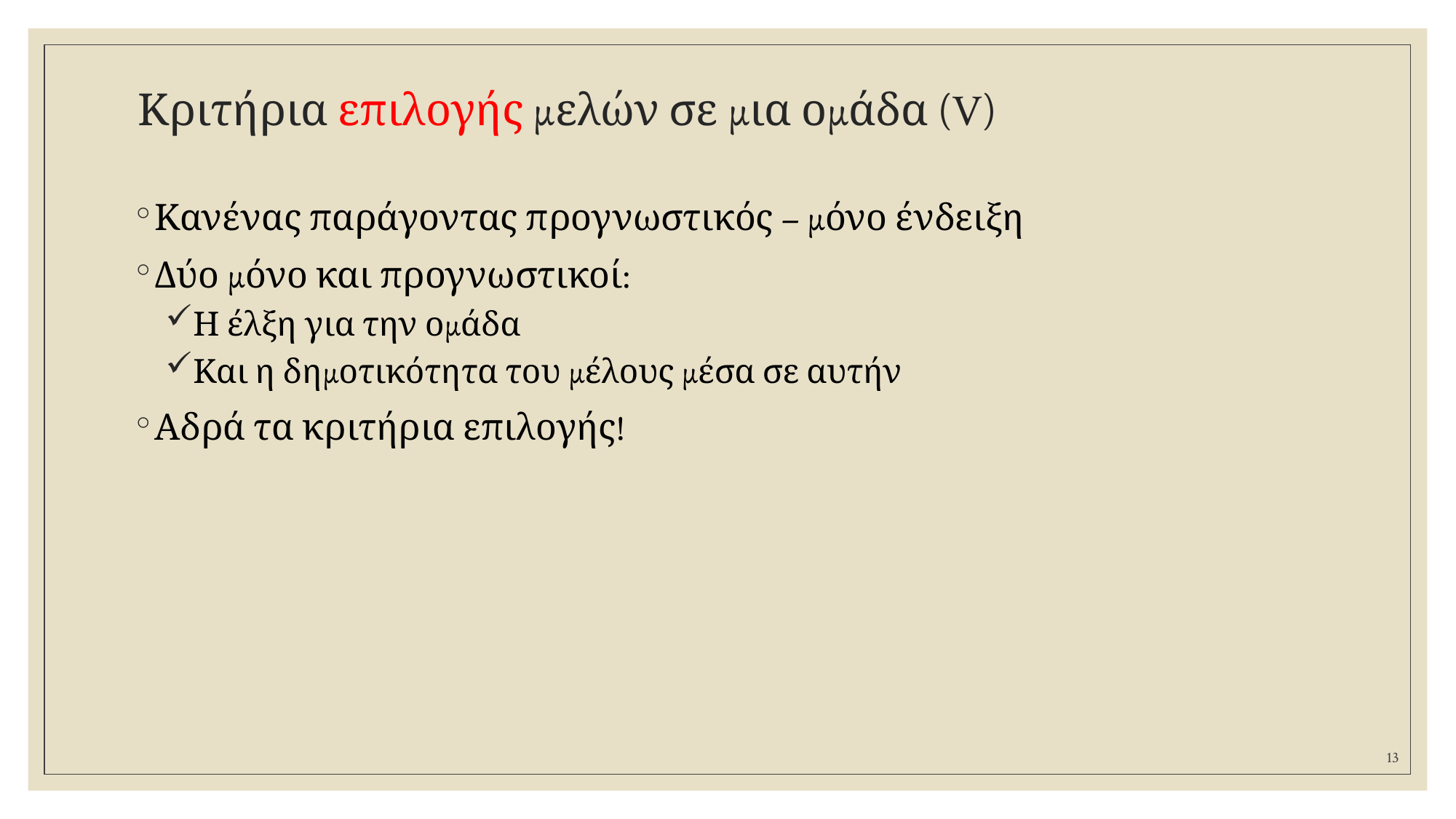

# Κριτήρια επιλογής μελών σε μια ομάδα (V)
Κανένας παράγοντας προγνωστικός – μόνο ένδειξη
Δύο μόνο και προγνωστικοί:
Η έλξη για την ομάδα
Και η δημοτικότητα του μέλους μέσα σε αυτήν
Αδρά τα κριτήρια επιλογής!

13